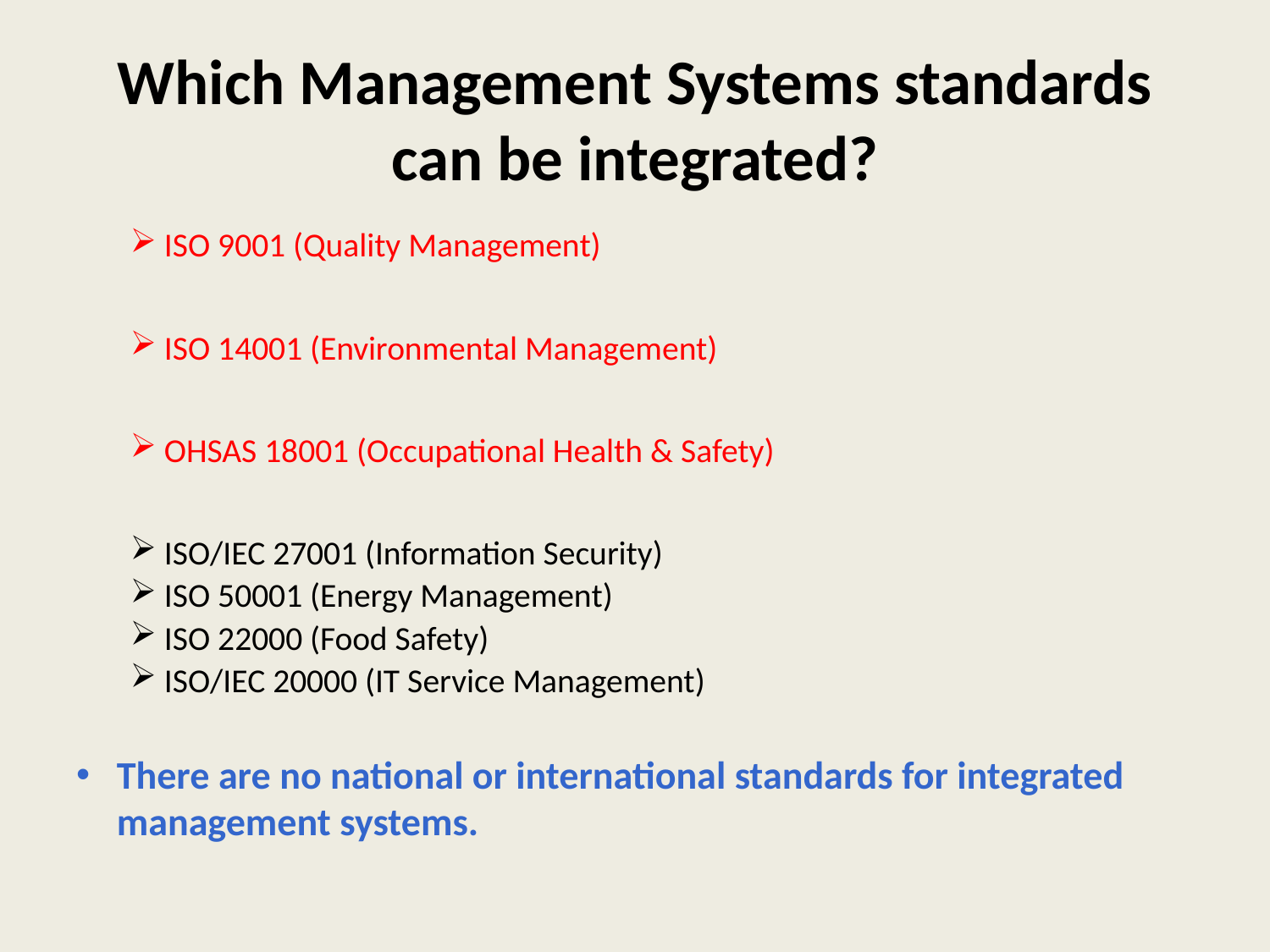

# Which Management Systems standards can be integrated?
ISO 9001 (Quality Management)

ISO 14001 (Environmental Management)

OHSAS 18001 (Occupational Health & Safety)

ISO/IEC 27001 (Information Security)
ISO 50001 (Energy Management)
ISO 22000 (Food Safety)
ISO/IEC 20000 (IT Service Management)

There are no national or international standards for integrated management systems.